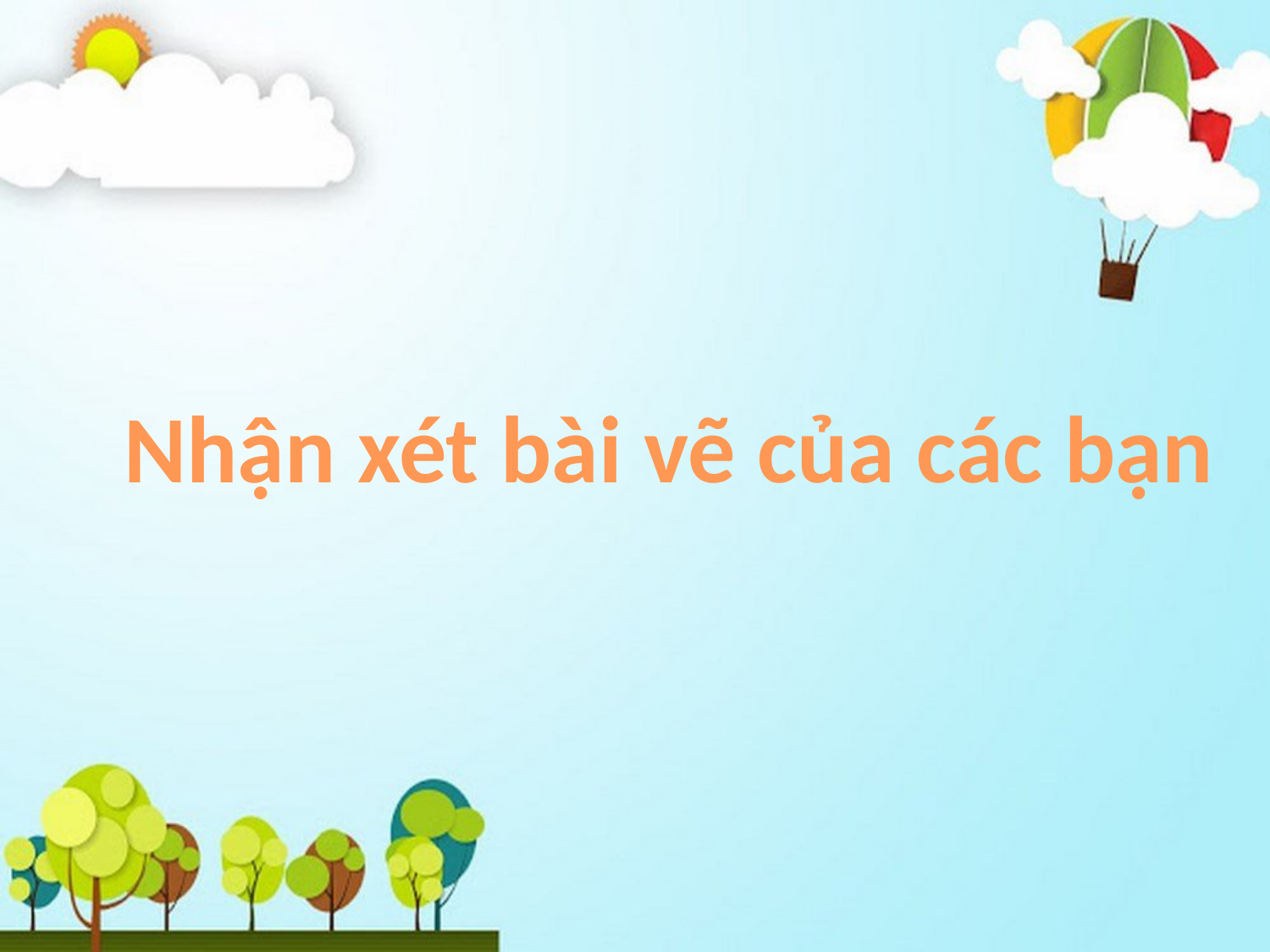

Nhận xét bài vẽ của các bạn